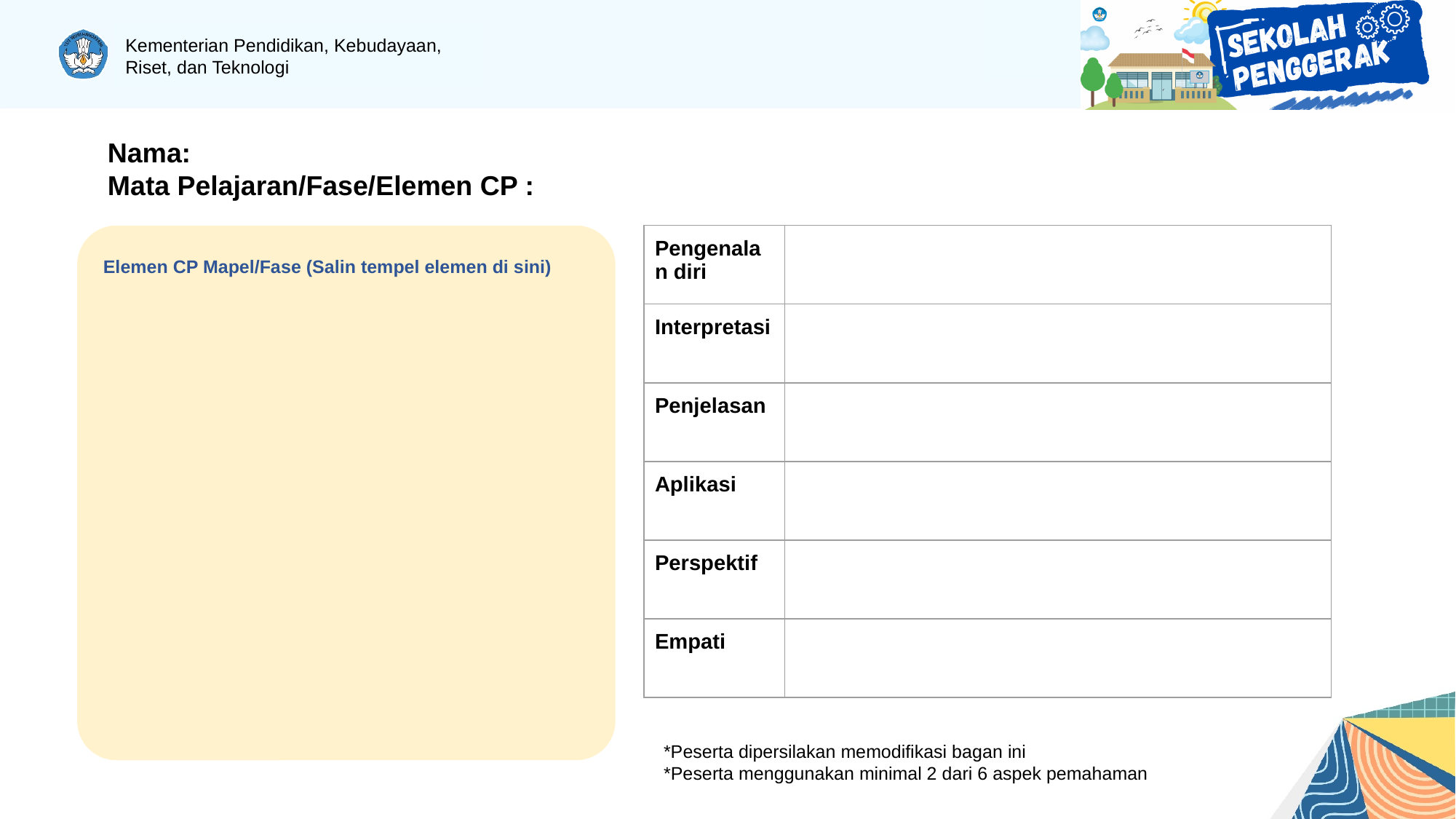

# Nama:
Mata Pelajaran/Fase/Elemen CP :

Elemen CP Mapel/Fase (Salin tempel elemen di sini)

| Pengenalan diri |  |
| --- | --- |
| Interpretasi |  |
| Penjelasan |  |
| Aplikasi |  |
| Perspektif |  |
| Empati |  |
*Peserta dipersilakan memodifikasi bagan ini
*Peserta menggunakan minimal 2 dari 6 aspek pemahaman